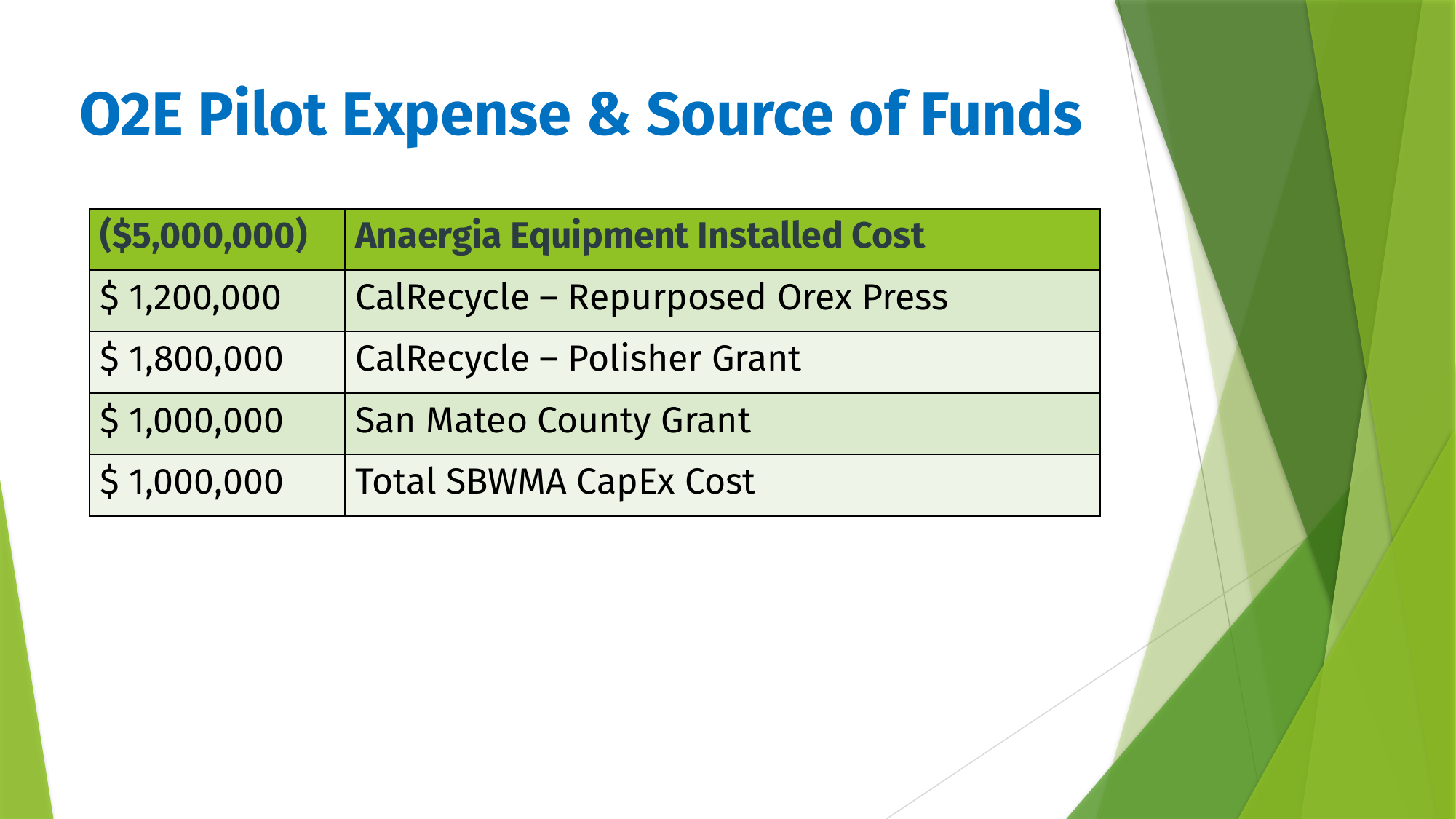

# O2E Pilot Expense & Source of Funds
| ($5,000,000) | Anaergia Equipment Installed Cost |
| --- | --- |
| $ 1,200,000 | CalRecycle – Repurposed Orex Press |
| $ 1,800,000 | CalRecycle – Polisher Grant |
| $ 1,000,000 | San Mateo County Grant |
| $ 1,000,000 | Total SBWMA CapEx Cost |